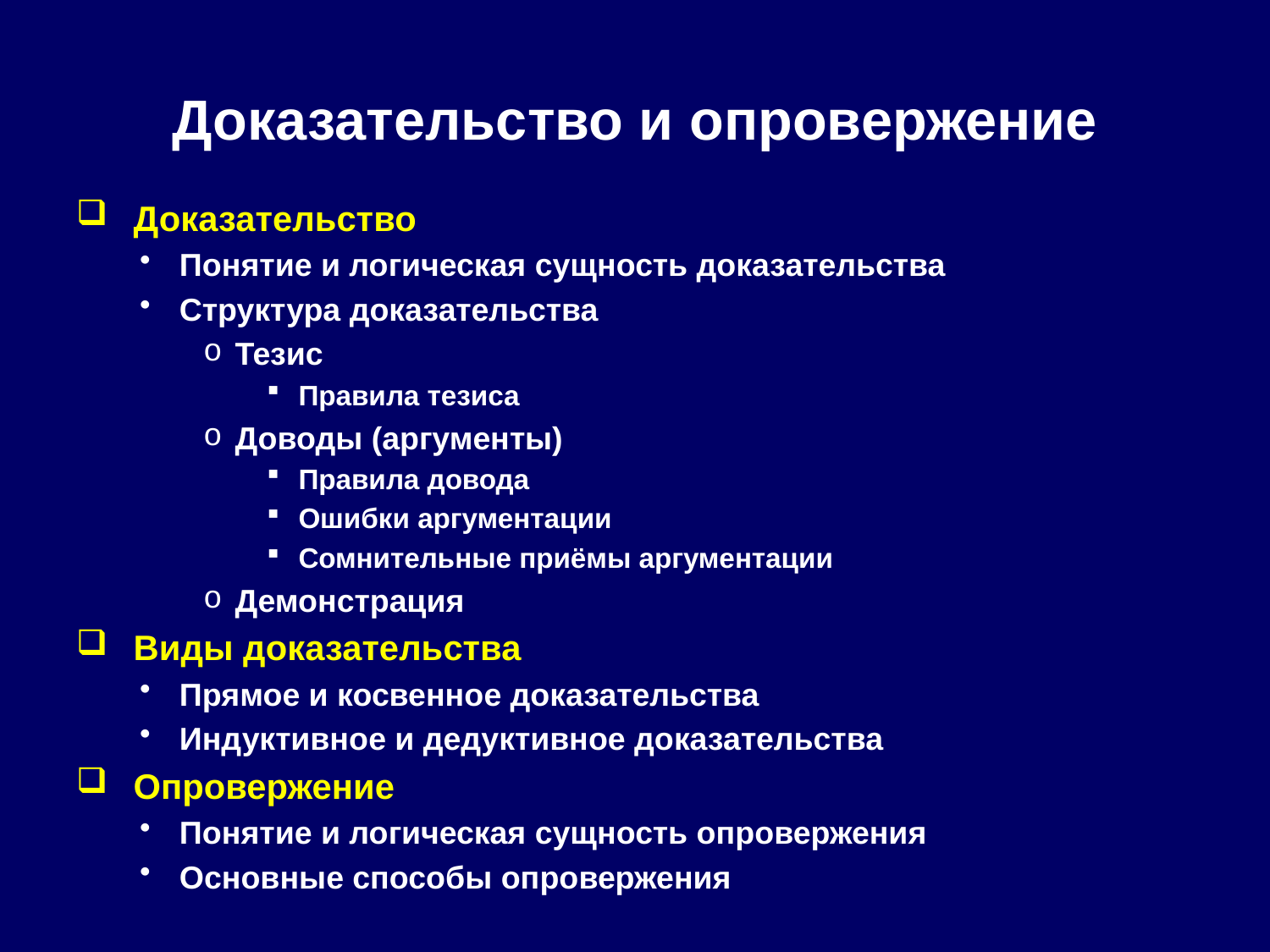

# Доказательство и опровержение
 Доказательство
Понятие и логическая сущность доказательства
Структура доказательства
Тезис
Правила тезиса
Доводы (аргументы)
Правила довода
Ошибки аргументации
Сомнительные приёмы аргументации
Демонстрация
 Виды доказательства
Прямое и косвенное доказательства
Индуктивное и дедуктивное доказательства
 Опровержение
Понятие и логическая сущность опровержения
Основные способы опровержения